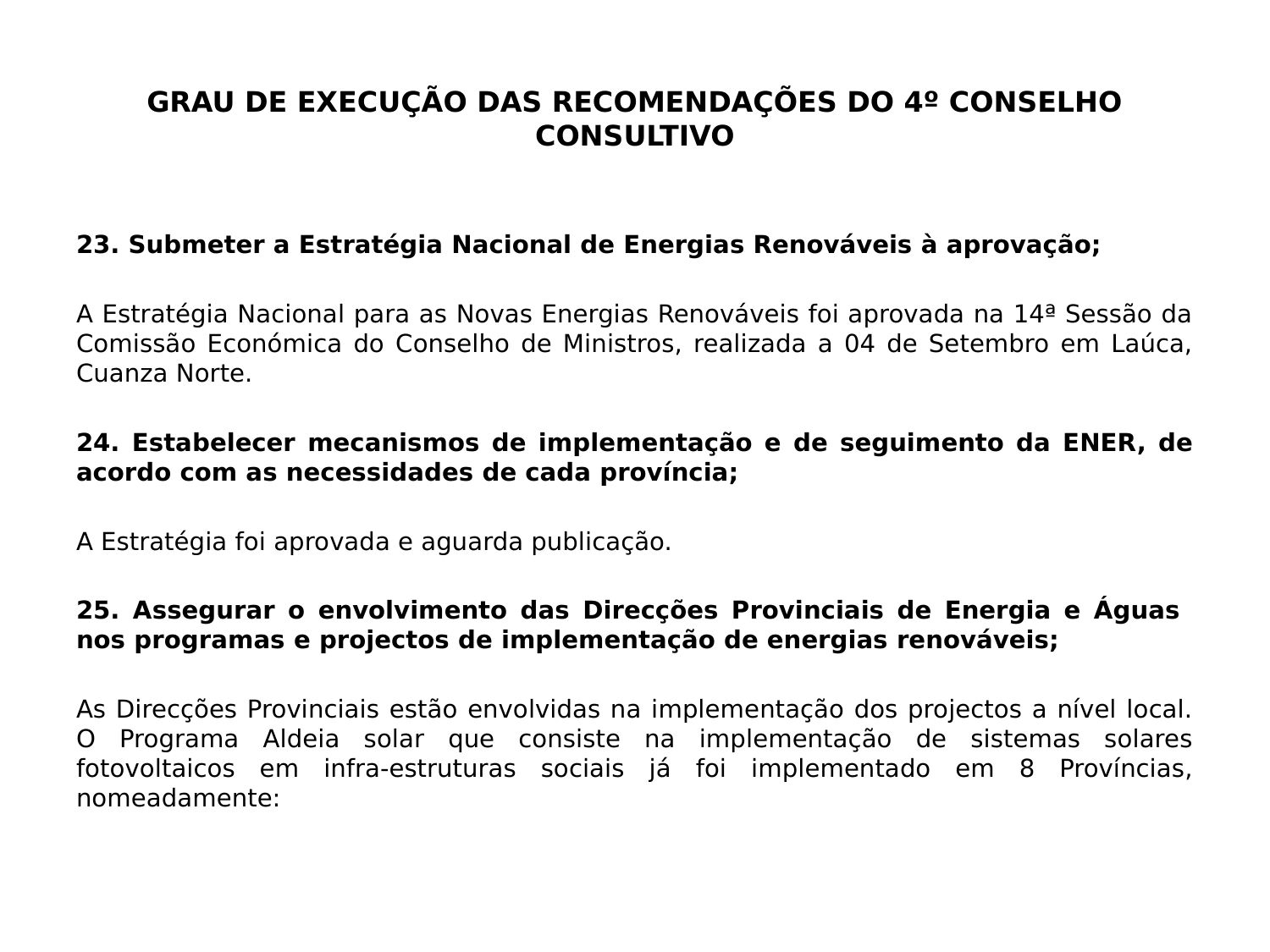

# GRAU DE EXECUÇÃO DAS RECOMENDAÇÕES DO 4º CONSELHO CONSULTIVO
23. Submeter a Estratégia Nacional de Energias Renováveis à aprovação;

A Estratégia Nacional para as Novas Energias Renováveis foi aprovada na 14ª Sessão da Comissão Económica do Conselho de Ministros, realizada a 04 de Setembro em Laúca, Cuanza Norte.

24. Estabelecer mecanismos de implementação e de seguimento da ENER, de acordo com as necessidades de cada província;

A Estratégia foi aprovada e aguarda publicação.

25. Assegurar o envolvimento das Direcções Provinciais de Energia e Águas  nos programas e projectos de implementação de energias renováveis;

As Direcções Provinciais estão envolvidas na implementação dos projectos a nível local. O Programa Aldeia solar que consiste na implementação de sistemas solares fotovoltaicos em infra-estruturas sociais já foi implementado em 8 Províncias, nomeadamente: